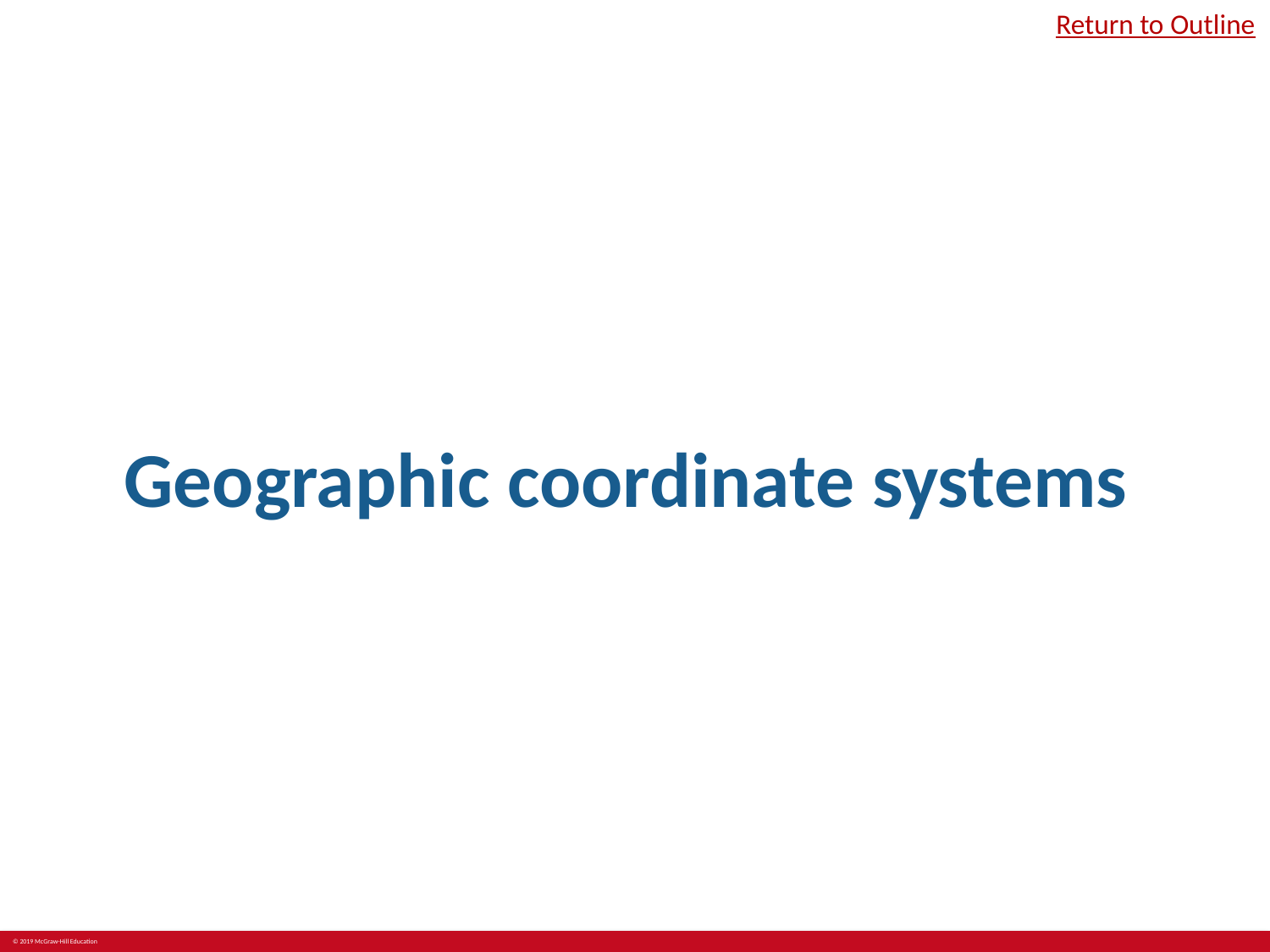

Return to Outline
# Geographic coordinate systems